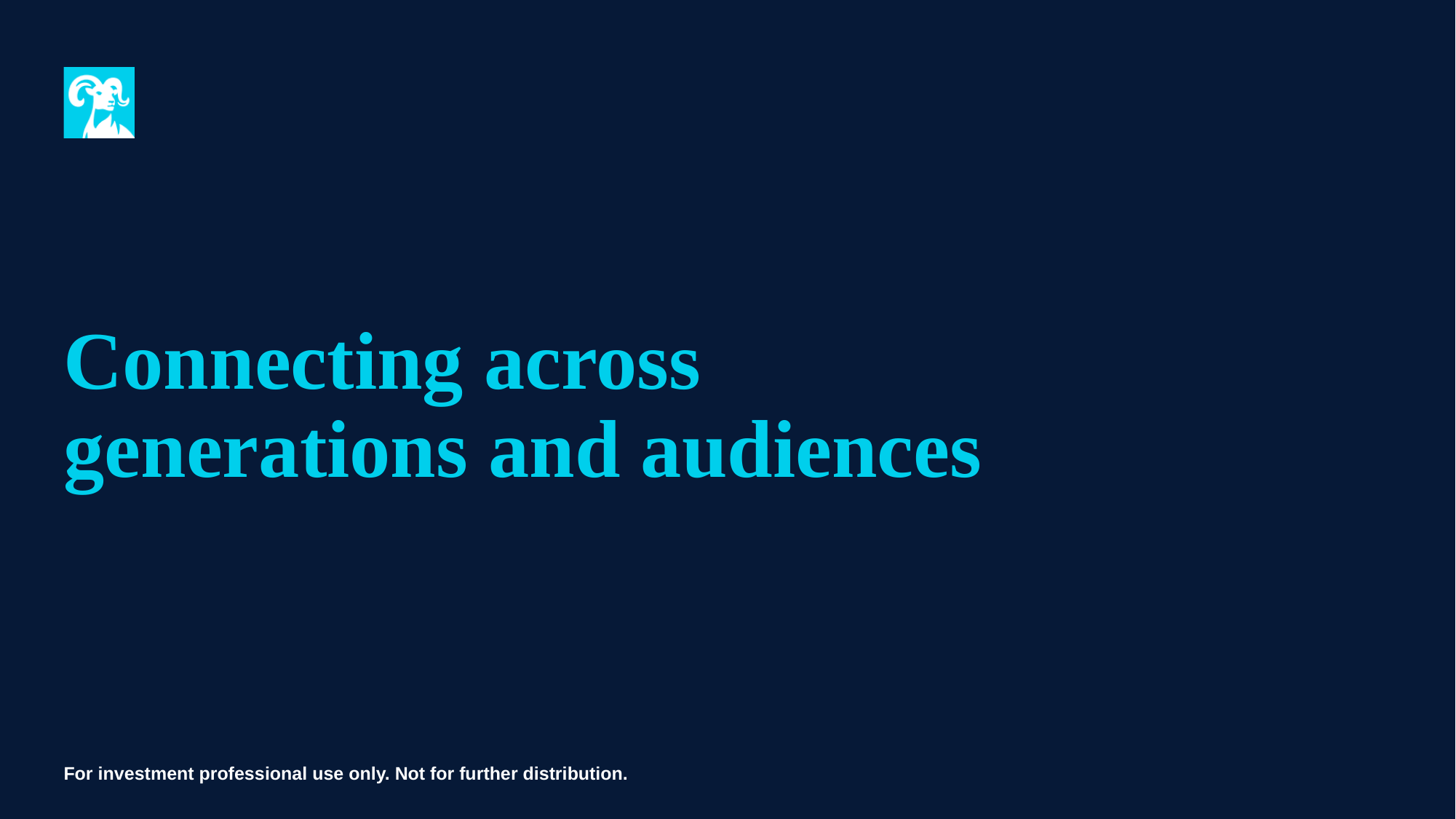

# Connecting across generations and audiences

For investment professional use only. Not for further distribution.